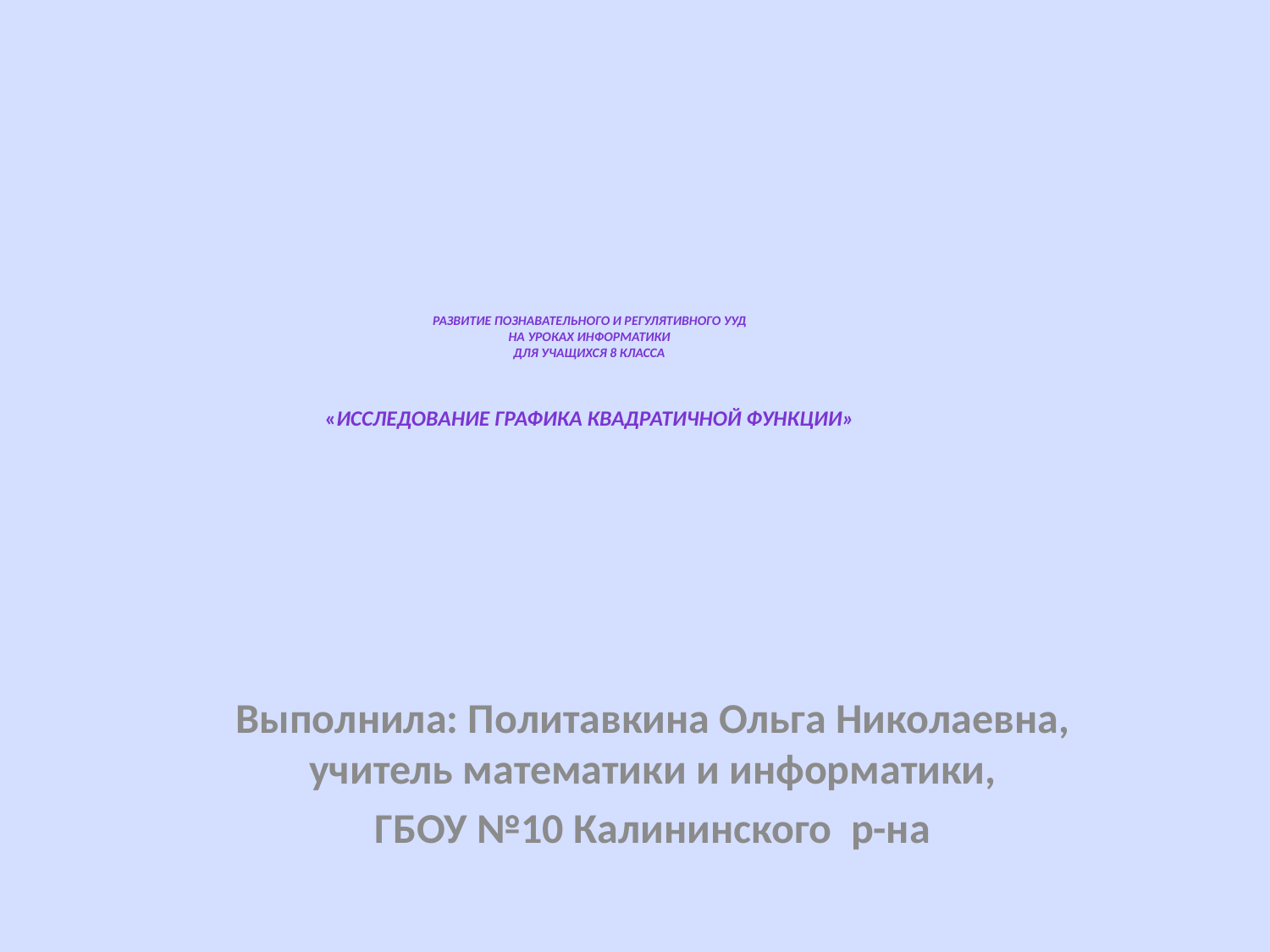

# Развитие познавательного и регулятивного УУД на уроках информатики для учащихся 8 класса «Исследование графика квадратичной функции»
Выполнила: Политавкина Ольга Николаевна,
 учитель математики и информатики,
ГБОУ №10 Калининского  р-на